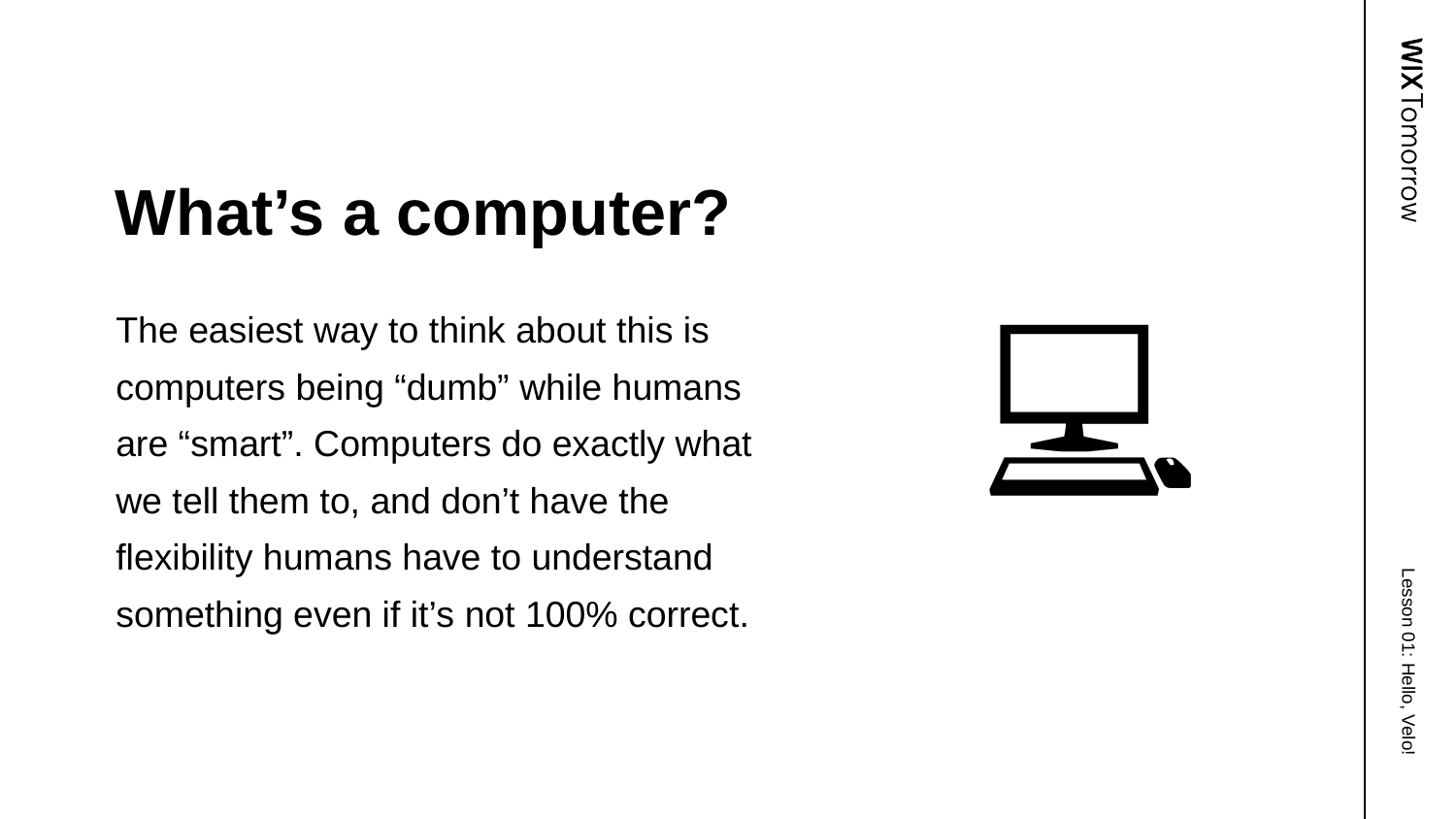

# What’s a computer?
💻
The easiest way to think about this is computers being “dumb” while humans are “smart”. Computers do exactly what we tell them to, and don’t have the flexibility humans have to understand something even if it’s not 100% correct.